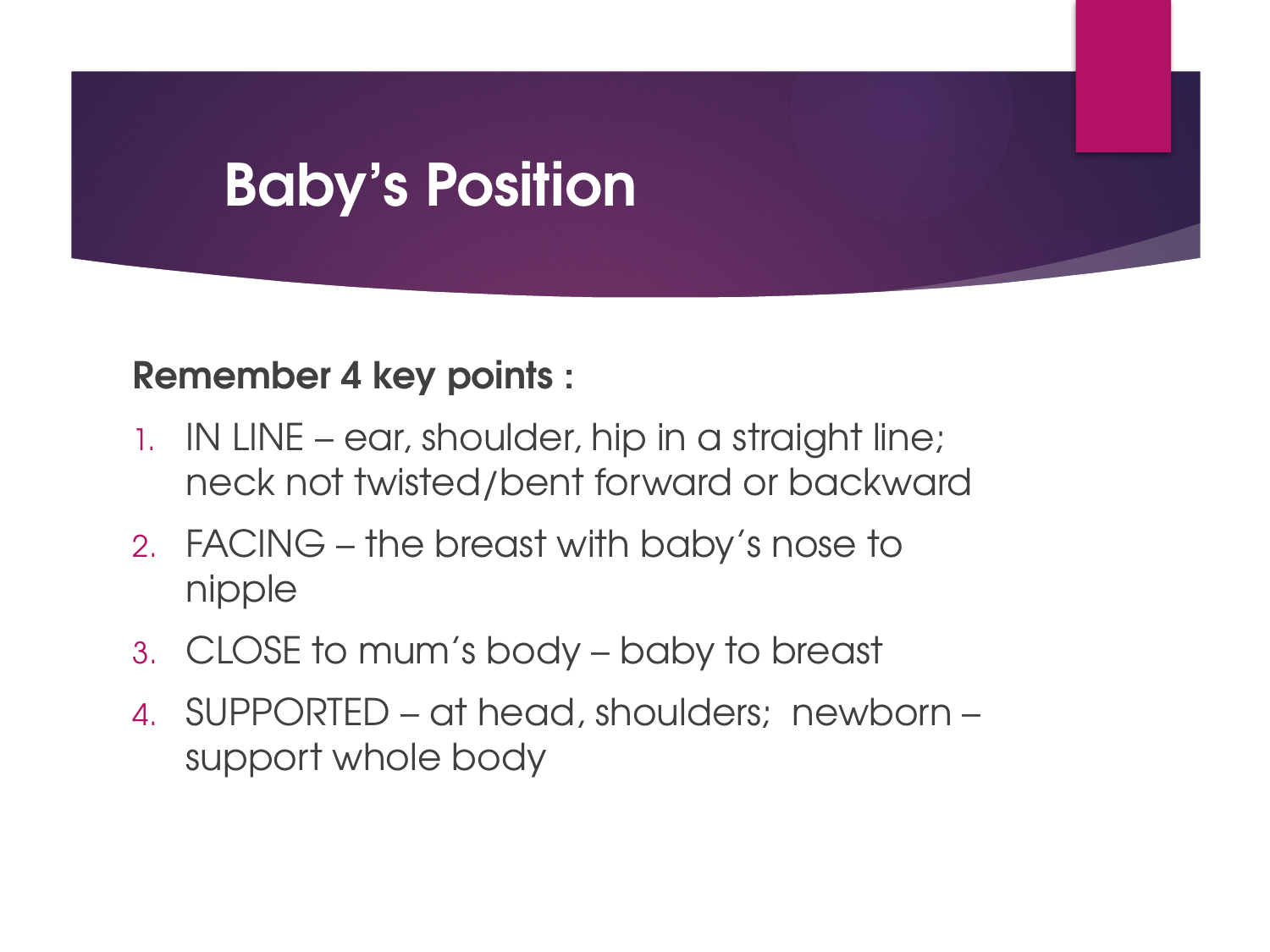

# Baby’s Position
Remember 4 key points :
IN LINE – ear, shoulder, hip in a straight line; neck not twisted/bent forward or backward
FACING – the breast with baby’s nose to nipple
CLOSE to mum’s body – baby to breast
SUPPORTED – at head, shoulders;  newborn – support whole body